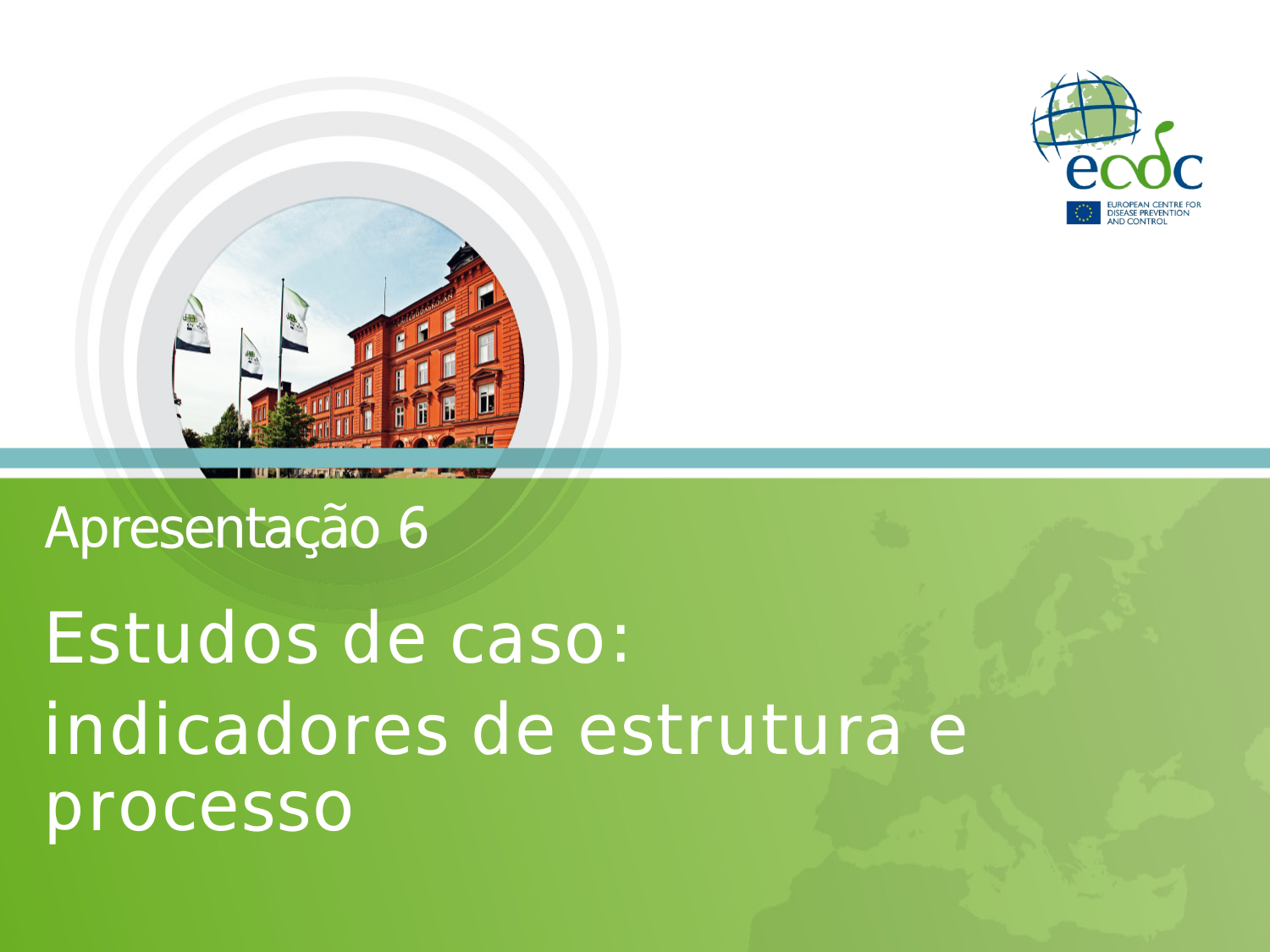

# Apresentação 6
Estudos de caso:
indicadores de estrutura e processo